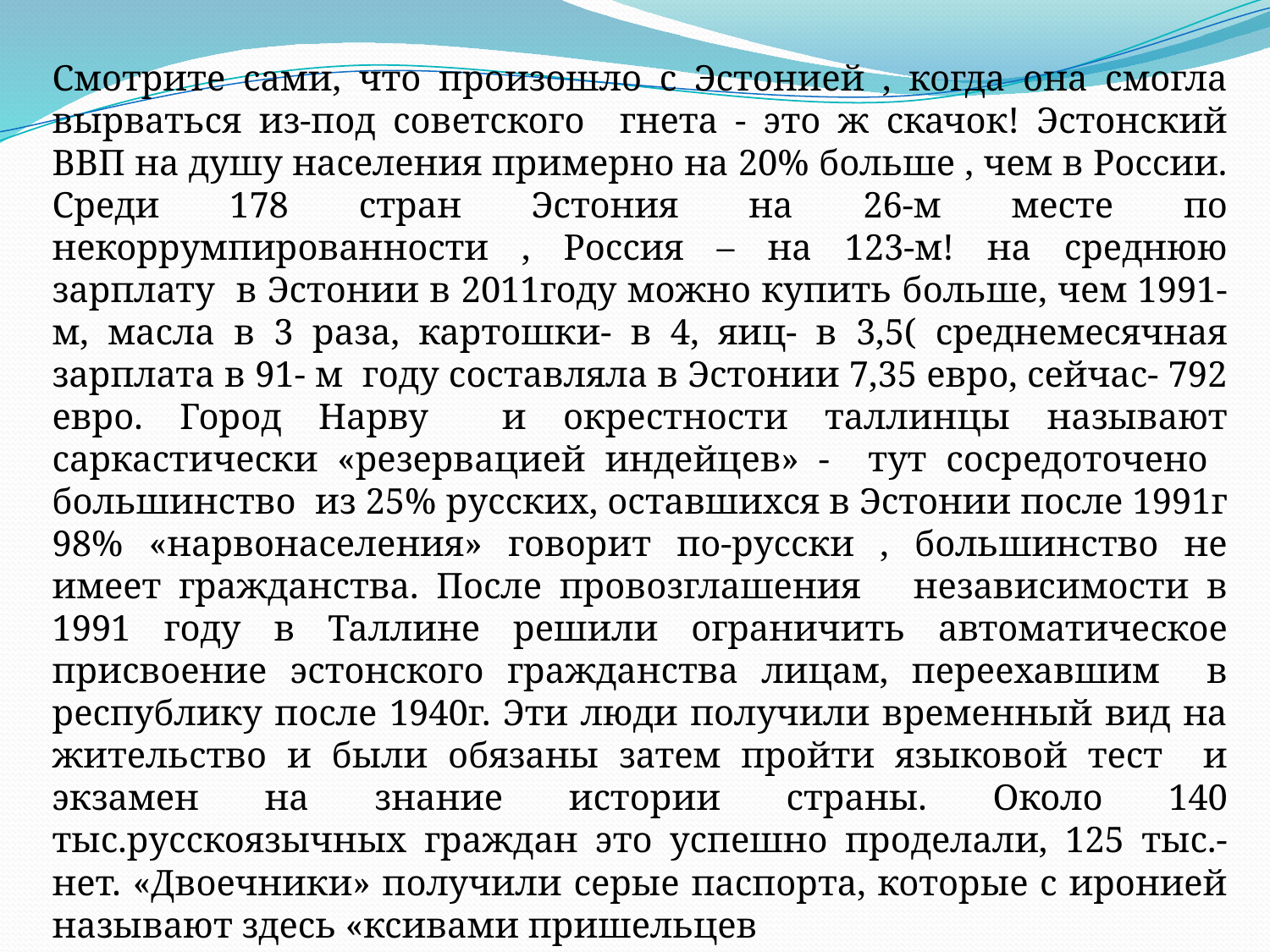

Смотрите сами, что произошло с Эстонией , когда она смогла вырваться из-под советского  гнета - это ж скачок! Эстонский ВВП на душу населения примерно на 20% больше , чем в России. Среди 178 стран Эстония на 26-м месте по некоррумпированности , Россия – на 123-м! на среднюю зарплату  в Эстонии в 2011году можно купить больше, чем 1991-м, масла в 3 раза, картошки- в 4, яиц- в 3,5( среднемесячная зарплата в 91- м  году составляла в Эстонии 7,35 евро, сейчас- 792 евро. Город Нарву  и окрестности таллинцы называют саркастически «резервацией индейцев» -  тут сосредоточено  большинство  из 25% русских, оставшихся в Эстонии после 1991г 98% «нарвонаселения» говорит по-русски , большинство не имеет гражданства. После провозглашения   независимости в 1991 году в Таллине решили ограничить автоматическое присвоение эстонского гражданства лицам, переехавшим  в республику после 1940г. Эти люди получили временный вид на жительство и были обязаны затем пройти языковой тест  и экзамен на знание истории страны. Около 140 тыс.русскоязычных граждан это успешно проделали, 125 тыс.- нет. «Двоечники» получили серые паспорта, которые с иронией называют здесь «ксивами пришельцев